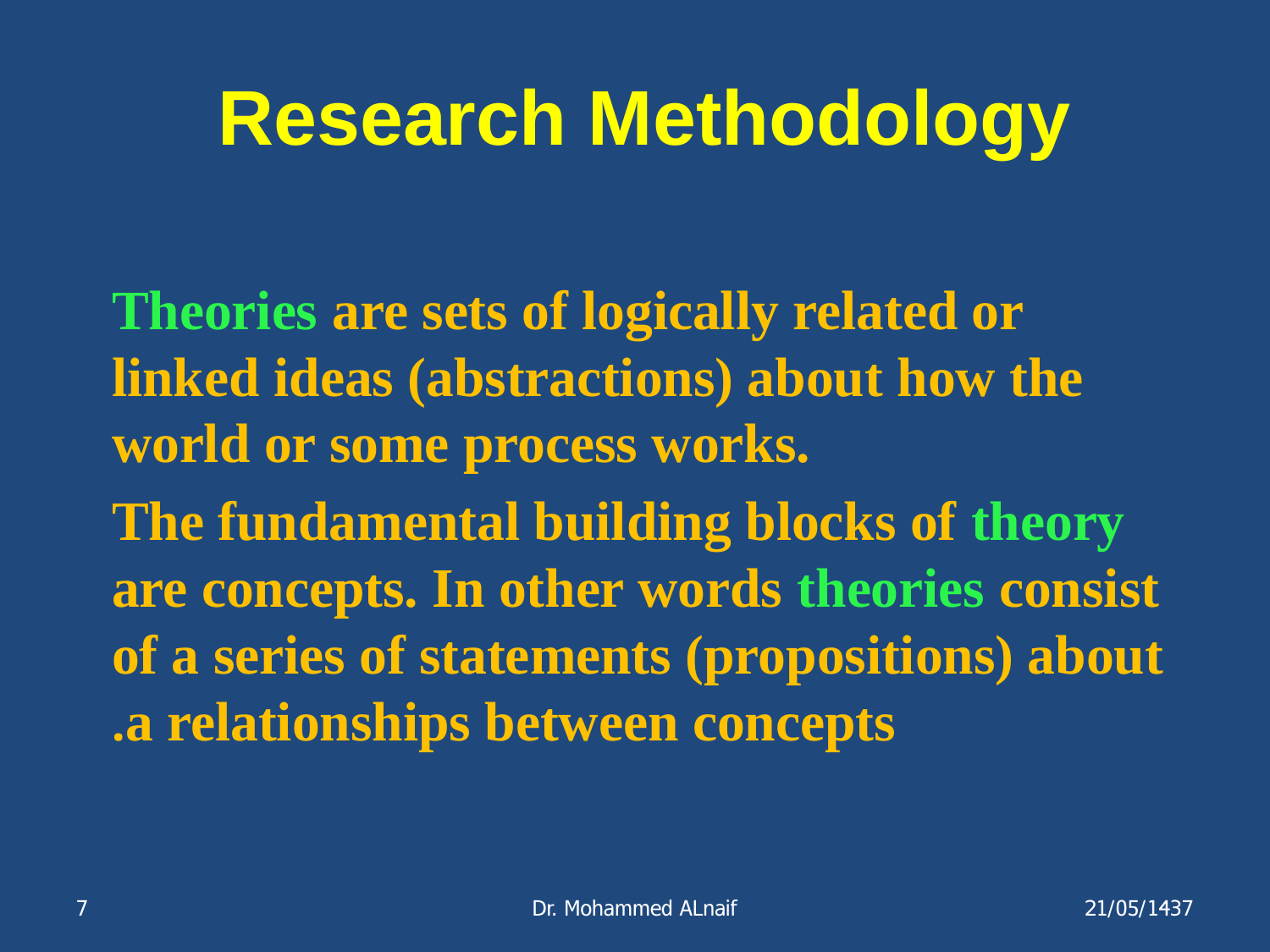

# Research Methodology
Theories are sets of logically related or linked ideas (abstractions) about how the world or some process works.
The fundamental building blocks of theory are concepts. In other words theories consist of a series of statements (propositions) about a relationships between concepts.
7
Dr. Mohammed ALnaif
21/05/1437